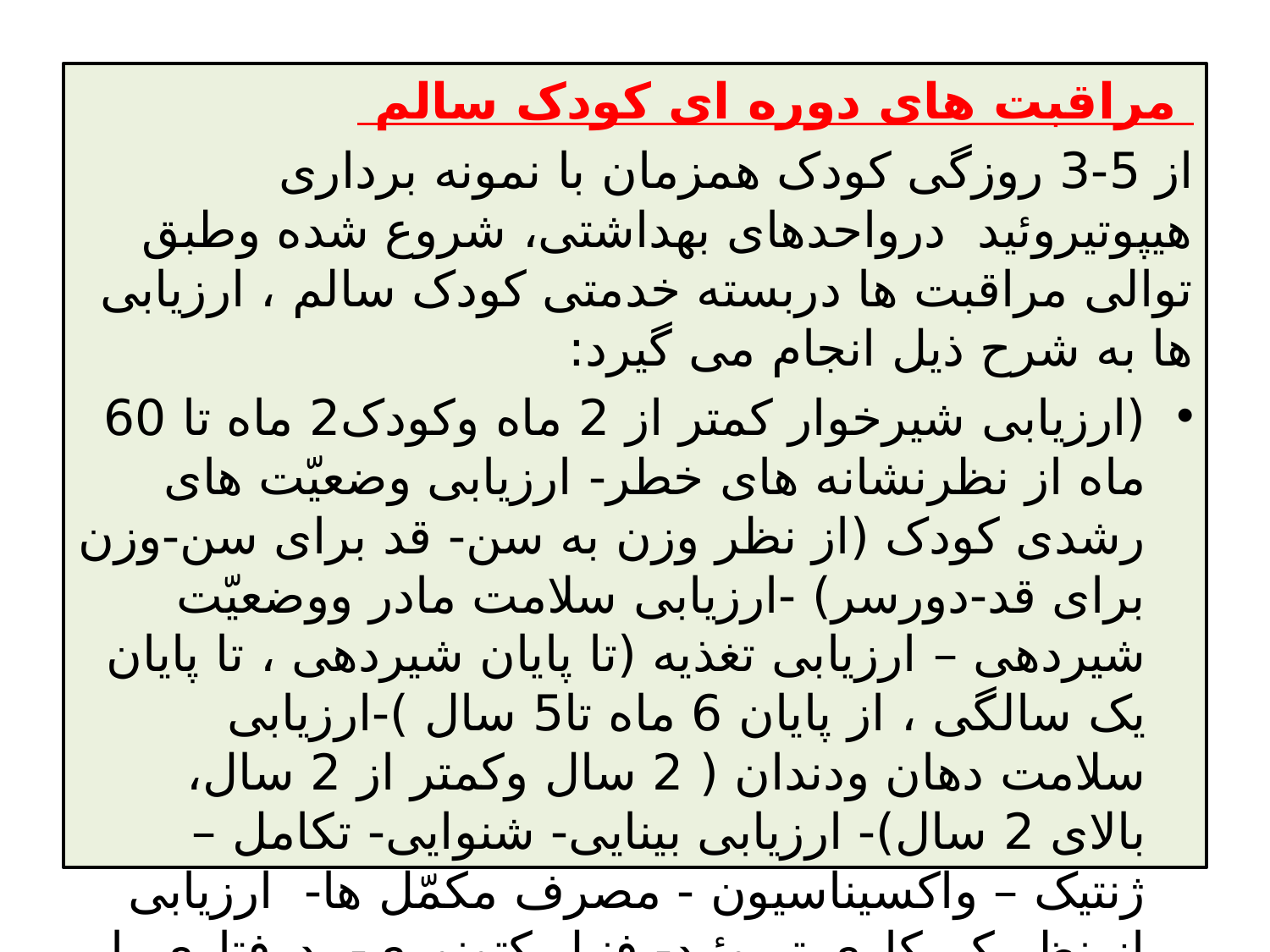

مراقبت های دوره ای کودک سالم
از 5-3 روزگی کودک همزمان با نمونه برداری هیپوتیروئید  درواحدهای بهداشتی، شروع شده وطبق توالی مراقبت ها دربسته خدمتی کودک سالم ، ارزیابی ها به شرح ذیل انجام می گیرد:
(ارزیابی شیرخوار کمتر از 2 ماه وکودک2 ماه تا 60 ماه از نظرنشانه های خطر- ارزیابی وضعیّت های رشدی کودک (از نظر وزن به سن- قد برای سن-وزن برای قد-دورسر) -ارزیابی سلامت مادر ووضعیّت شیردهی – ارزیابی تغذیه (تا پایان شیردهی ، تا پایان یک سالگی ، از پایان 6 ماه تا5 سال )-ارزیابی سلامت دهان ودندان ( 2 سال وکمتر از 2 سال، بالای 2 سال)- ارزیابی بینایی- شنوایی- تکامل – ژنتیک – واکسیناسیون - مصرف مکمّل ها-  ارزیابی از نظر کم کاری تیروئید- فنیل کتونوری- بدرفتاری با کودک )